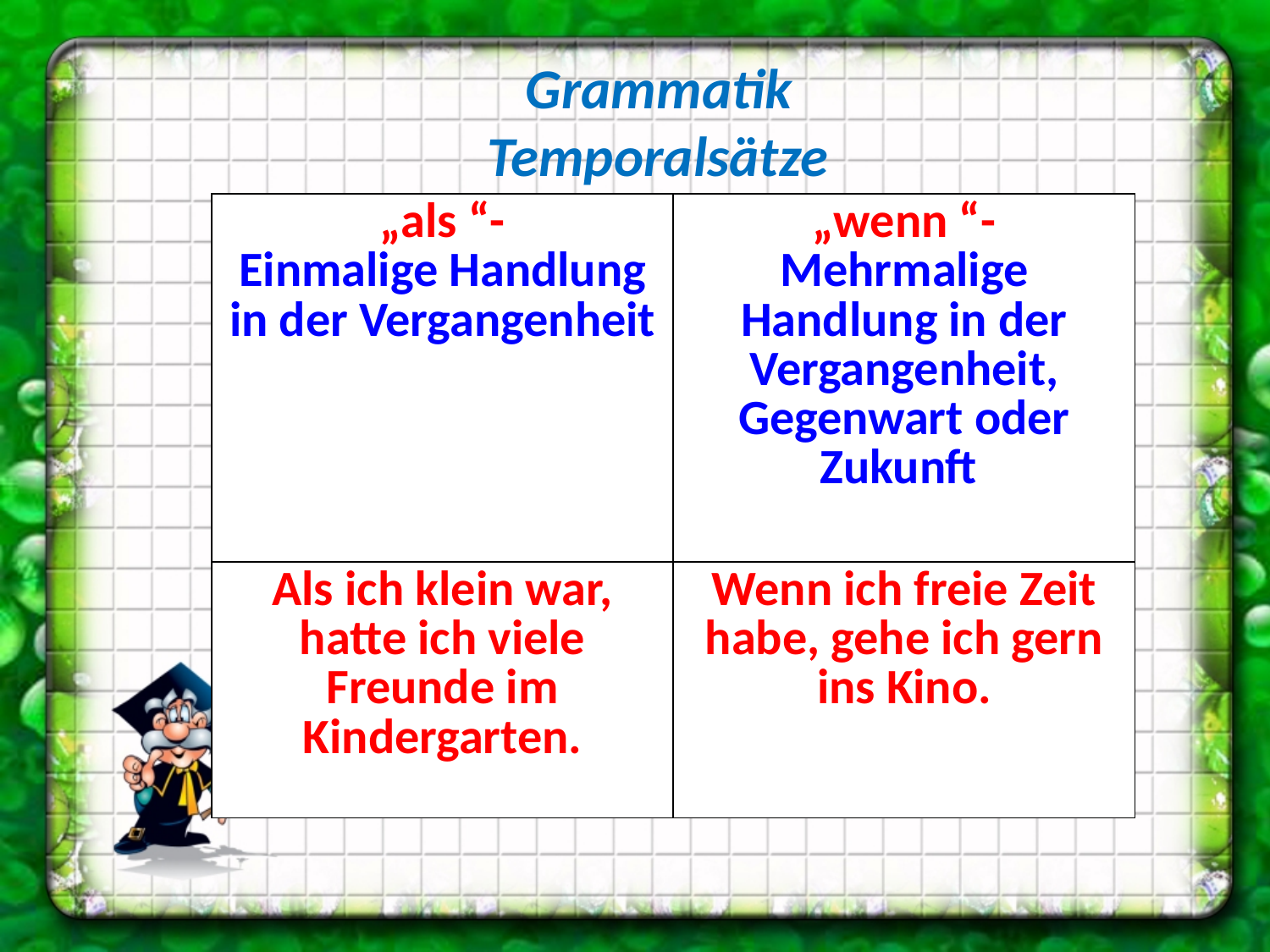

Grammatik
Temporalsätze
| „als “- Einmalige Handlung in der Vergangenheit | „wenn “- Mehrmalige Handlung in der Vergangenheit, Gegenwart oder Zukunft |
| --- | --- |
| Als ich klein war, hatte ich viele Freunde im Kindergarten. | Wenn ich freie Zeit habe, gehe ich gern ins Kino. |